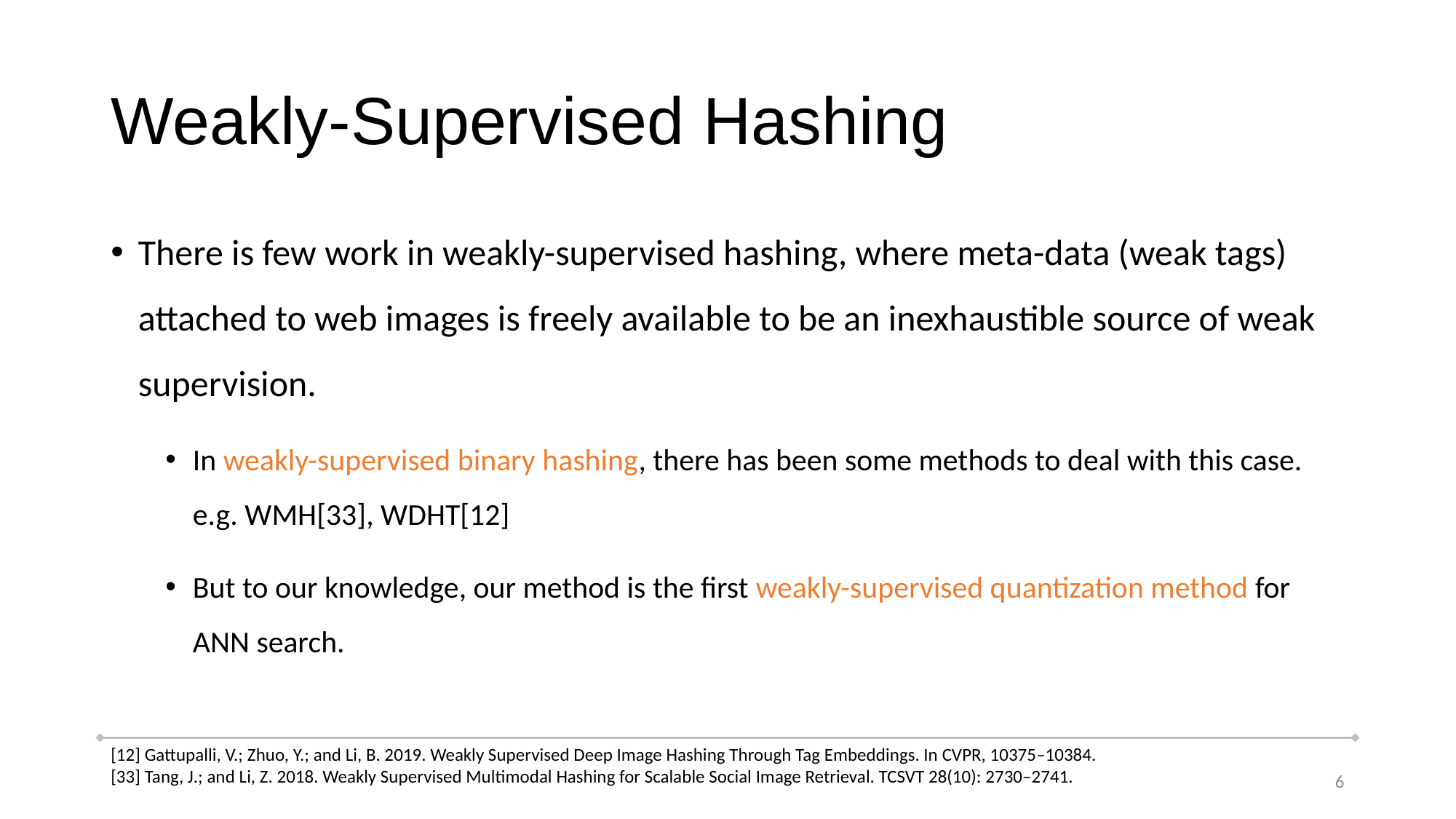

# Weakly-Supervised Hashing
There is few work in weakly-supervised hashing, where meta-data (weak tags) attached to web images is freely available to be an inexhaustible source of weak supervision.
In weakly-supervised binary hashing, there has been some methods to deal with this case.
e.g. WMH[33], WDHT[12]
But to our knowledge, our method is the first weakly-supervised quantization method for ANN search.

[12] Gattupalli, V.; Zhuo, Y.; and Li, B. 2019. Weakly Supervised Deep Image Hashing Through Tag Embeddings. In CVPR, 10375–10384.
[33] Tang, J.; and Li, Z. 2018. Weakly Supervised Multimodal Hashing for Scalable Social Image Retrieval. TCSVT 28(10): 2730–2741.
6